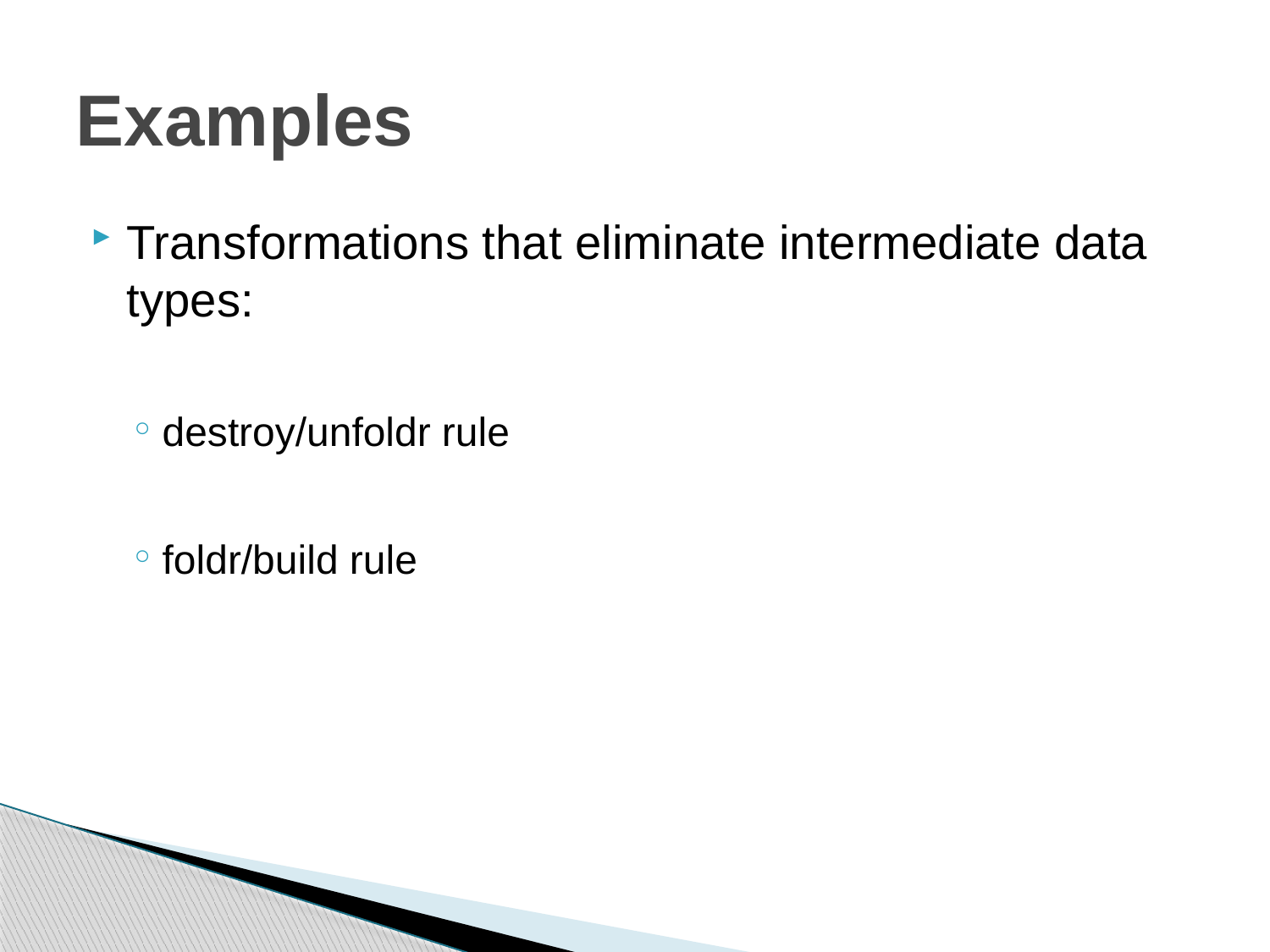

# Examples
Transformations that eliminate intermediate data types:

destroy/unfoldr rule

foldr/build rule